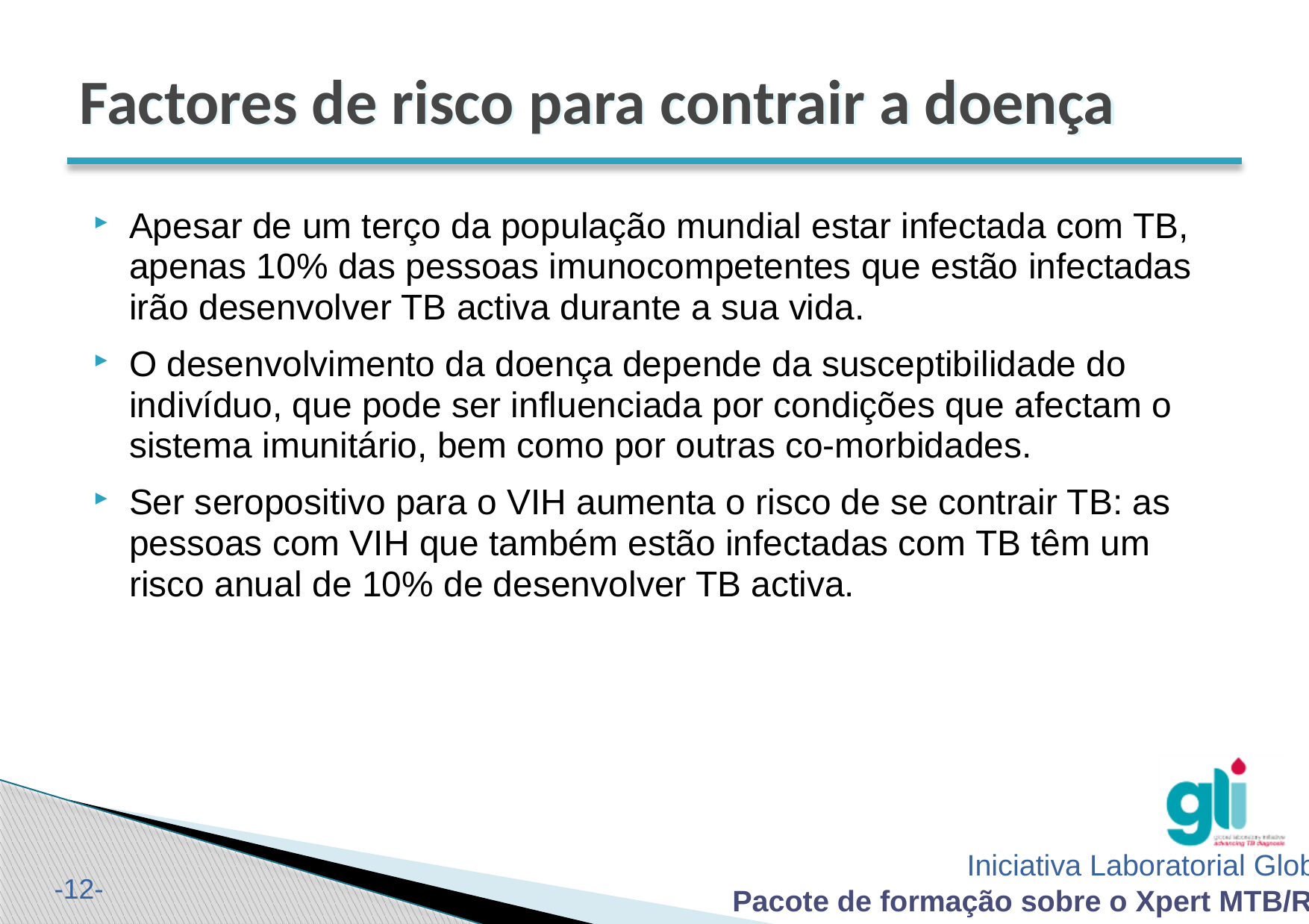

# Factores de risco para contrair a doença
Apesar de um terço da população mundial estar infectada com TB, apenas 10% das pessoas imunocompetentes que estão infectadas irão desenvolver TB activa durante a sua vida.
O desenvolvimento da doença depende da susceptibilidade do indivíduo, que pode ser influenciada por condições que afectam o sistema imunitário, bem como por outras co-morbidades.
Ser seropositivo para o VIH aumenta o risco de se contrair TB: as pessoas com VIH que também estão infectadas com TB têm um risco anual de 10% de desenvolver TB activa.